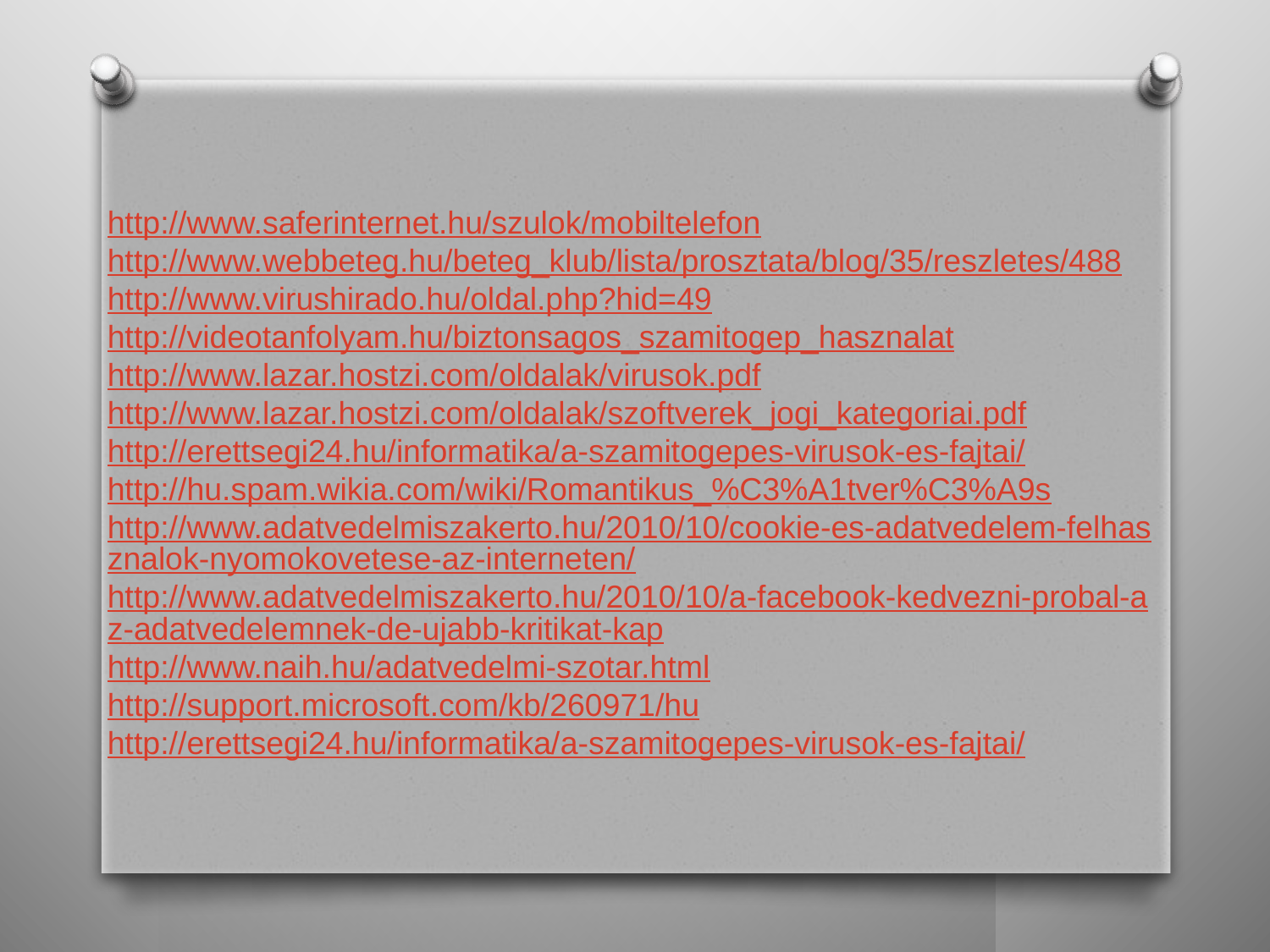

http://www.saferinternet.hu/szulok/mobiltelefon
http://www.webbeteg.hu/beteg_klub/lista/prosztata/blog/35/reszletes/488
http://www.virushirado.hu/oldal.php?hid=49
http://videotanfolyam.hu/biztonsagos_szamitogep_hasznalat
http://www.lazar.hostzi.com/oldalak/virusok.pdf
http://www.lazar.hostzi.com/oldalak/szoftverek_jogi_kategoriai.pdf
http://erettsegi24.hu/informatika/a-szamitogepes-virusok-es-fajtai/
http://hu.spam.wikia.com/wiki/Romantikus_%C3%A1tver%C3%A9s
http://www.adatvedelmiszakerto.hu/2010/10/cookie-es-adatvedelem-felhasznalok-nyomokovetese-az-interneten/
http://www.adatvedelmiszakerto.hu/2010/10/a-facebook-kedvezni-probal-az-adatvedelemnek-de-ujabb-kritikat-kap
http://www.naih.hu/adatvedelmi-szotar.html
http://support.microsoft.com/kb/260971/hu
http://erettsegi24.hu/informatika/a-szamitogepes-virusok-es-fajtai/